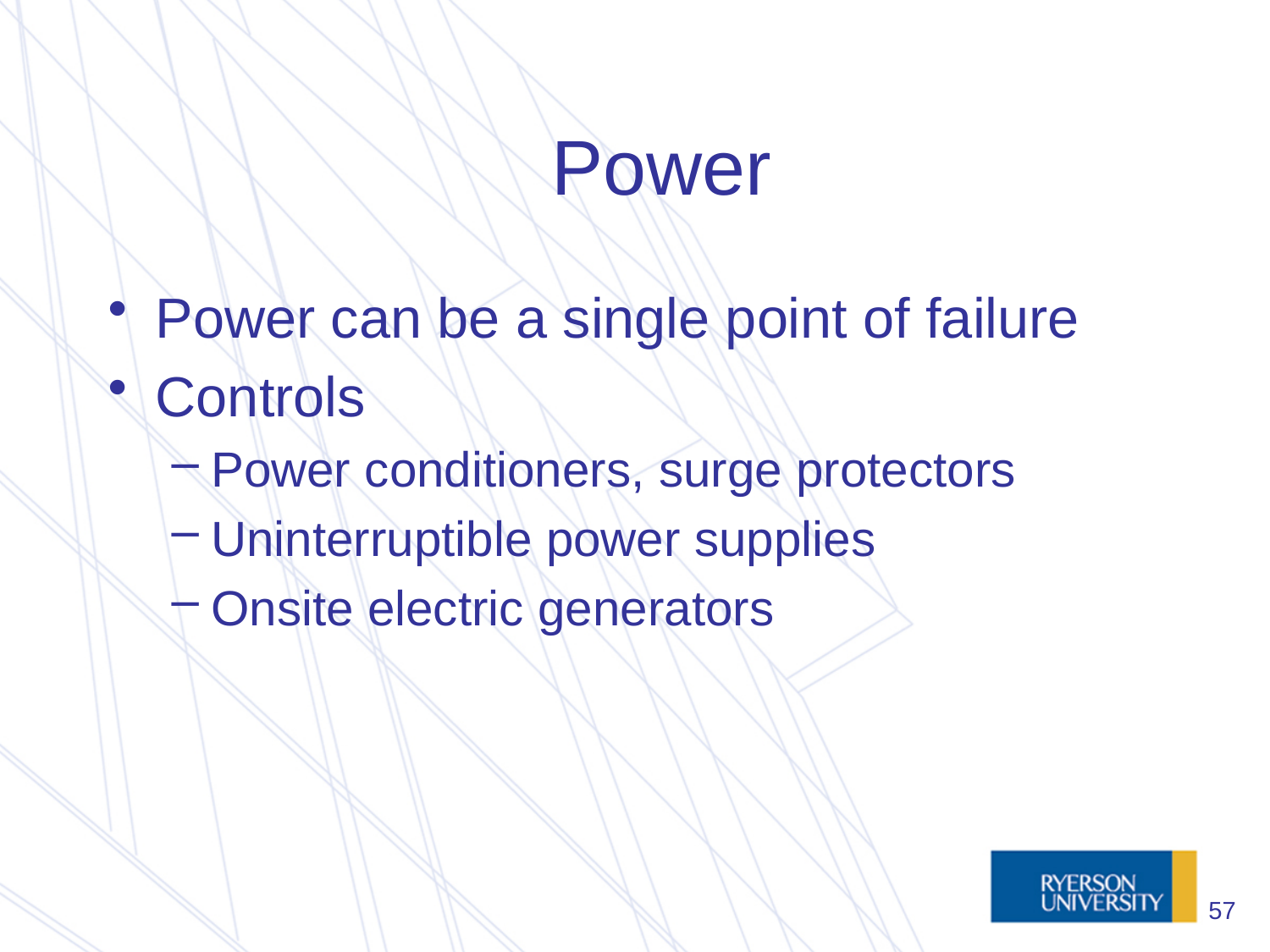

# Power
Power can be a single point of failure
Controls
Power conditioners, surge protectors
Uninterruptible power supplies
Onsite electric generators

57